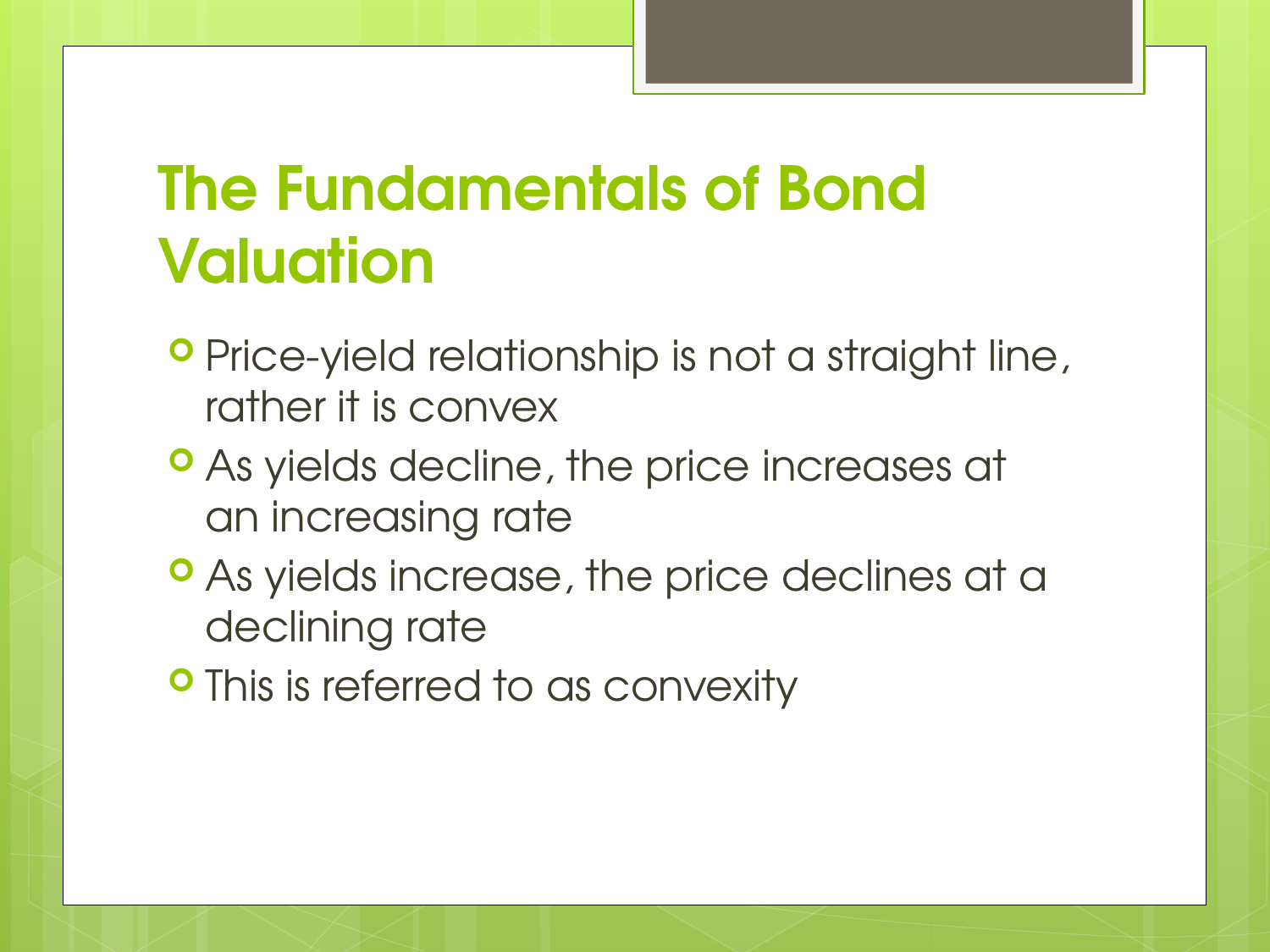

# The Fundamentals of Bond Valuation
Price-yield relationship is not a straight line, rather it is convex
As yields decline, the price increases at an increasing rate
As yields increase, the price declines at a declining rate
This is referred to as convexity